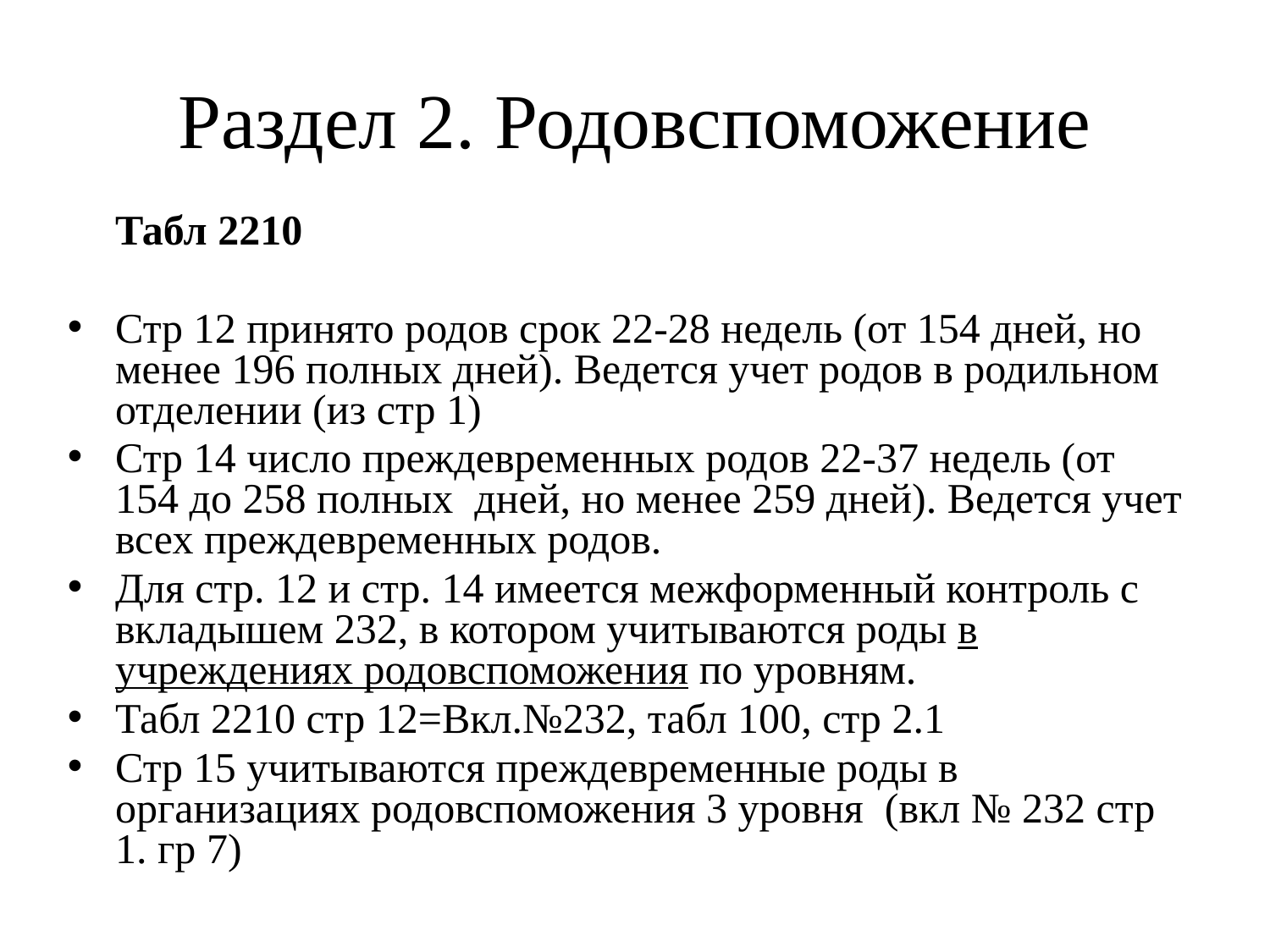

Раздел 2. Родовспоможение
	Табл 2210

Стр 12 принято родов срок 22-28 недель (от 154 дней, но менее 196 полных дней). Ведется учет родов в родильном отделении (из стр 1)
Стр 14 число преждевременных родов 22-37 недель (от 154 до 258 полных  дней, но менее 259 дней). Ведется учет всех преждевременных родов.
Для стр. 12 и стр. 14 имеется межформенный контроль с вкладышем 232, в котором учитываются роды в учреждениях родовспоможения по уровням.
Табл 2210 стр 12=Вкл.№232, табл 100, стр 2.1
Стр 15 учитываются преждевременные роды в организациях родовспоможения 3 уровня  (вкл № 232 стр 1. гр 7)